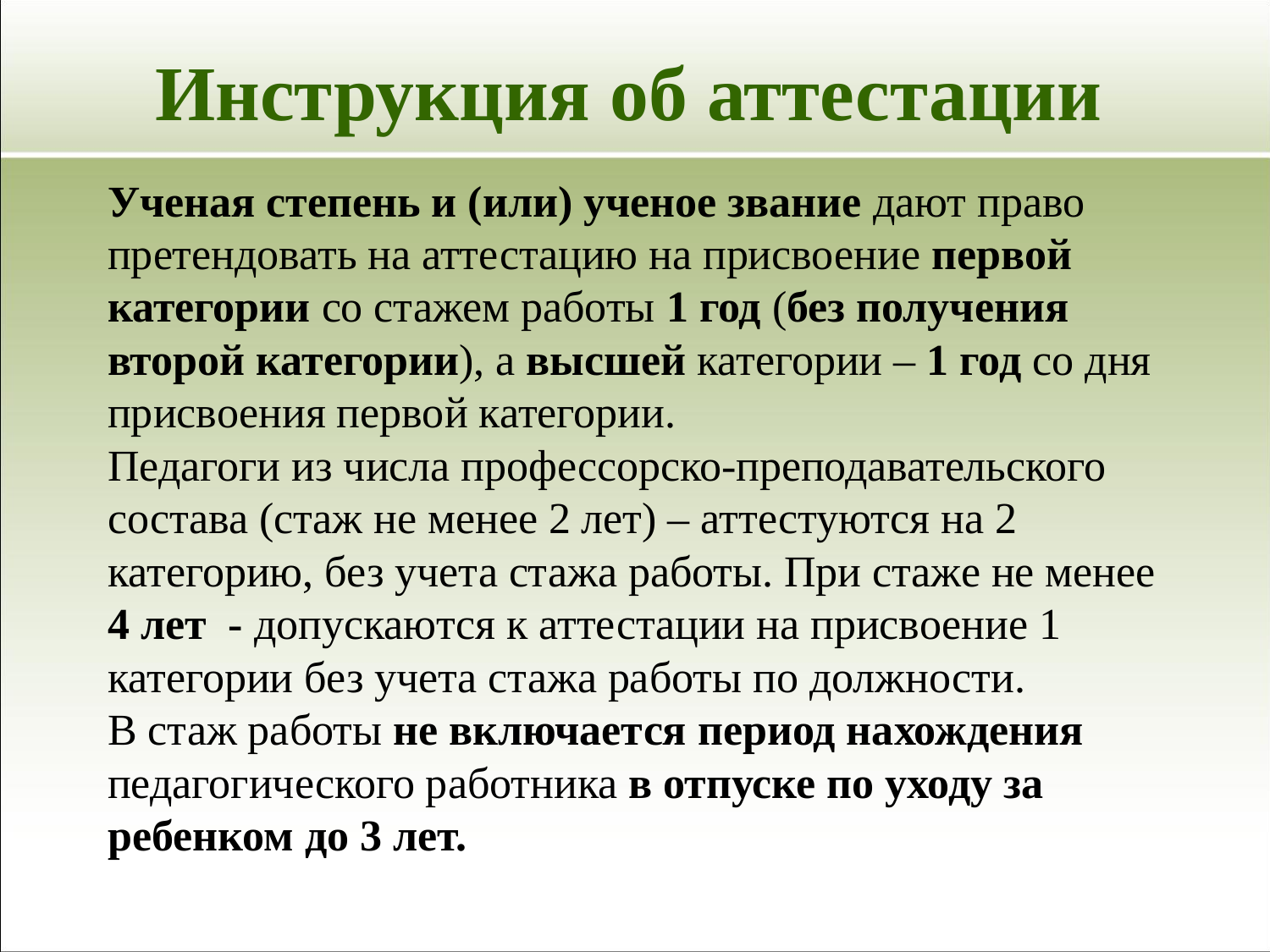

# Инструкция об аттестации
Ученая степень и (или) ученое звание дают право претендовать на аттестацию на присвоение первой категории со стажем работы 1 год (без получения второй категории), а высшей категории – 1 год со дня присвоения первой категории.
Педагоги из числа профессорско-преподавательского
состава (стаж не менее 2 лет) – аттестуются на 2 категорию, без учета стажа работы. При стаже не менее 4 лет  - допускаются к аттестации на присвоение 1 категории без учета стажа работы по должности.
В стаж работы не включается период нахождения педагогического работника в отпуске по уходу за ребенком до 3 лет.